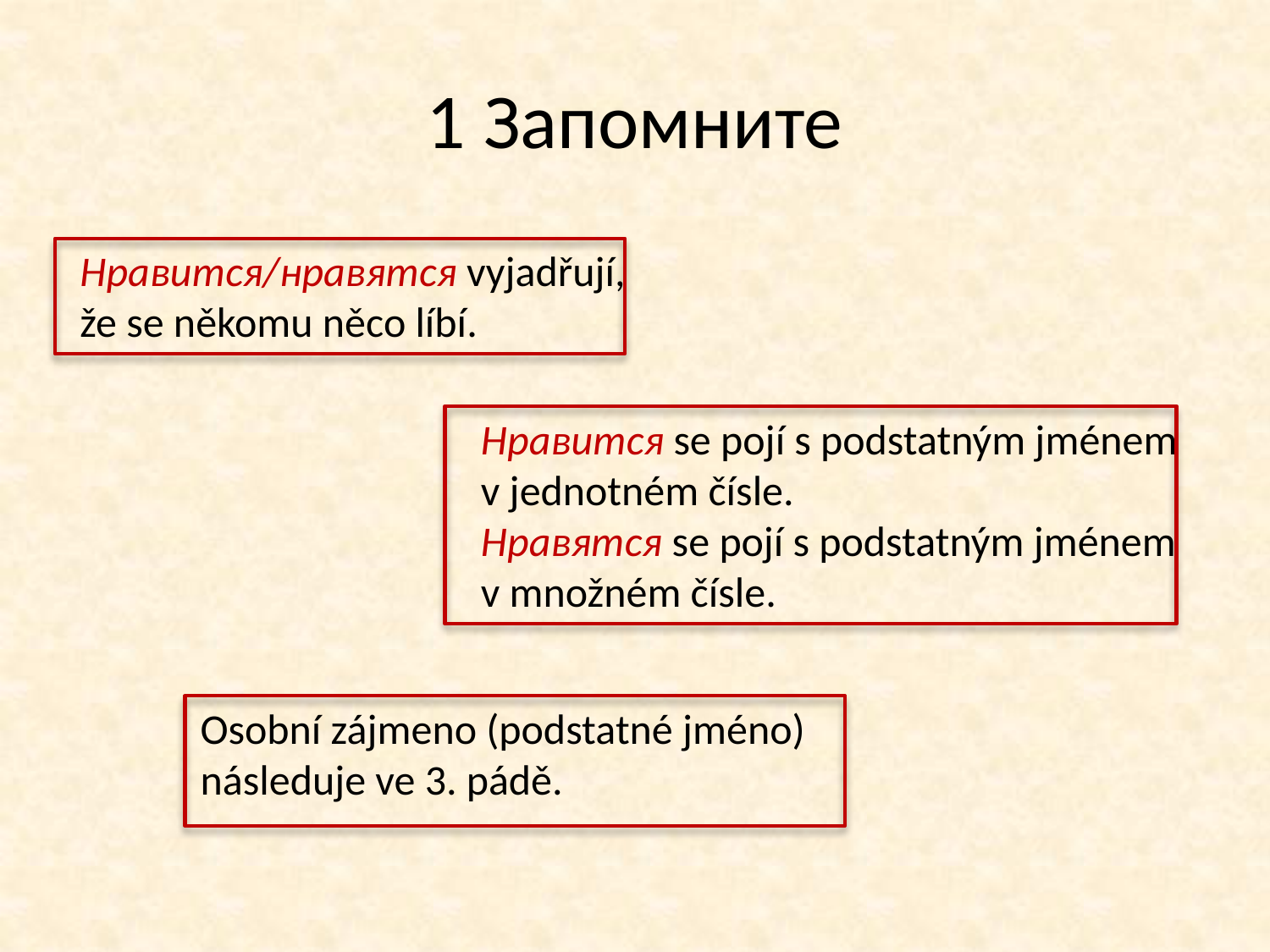

# 1 Запомните

Нравится/нравятся vyjadřují,
že se někomu něco líbí.

Нравится se pojí s podstatným jménem
v jednotném čísle.
Нравятся se pojí s podstatným jménem
v množném čísle.
Osobní zájmeno (podstatné jméno)
následuje ve 3. pádě.